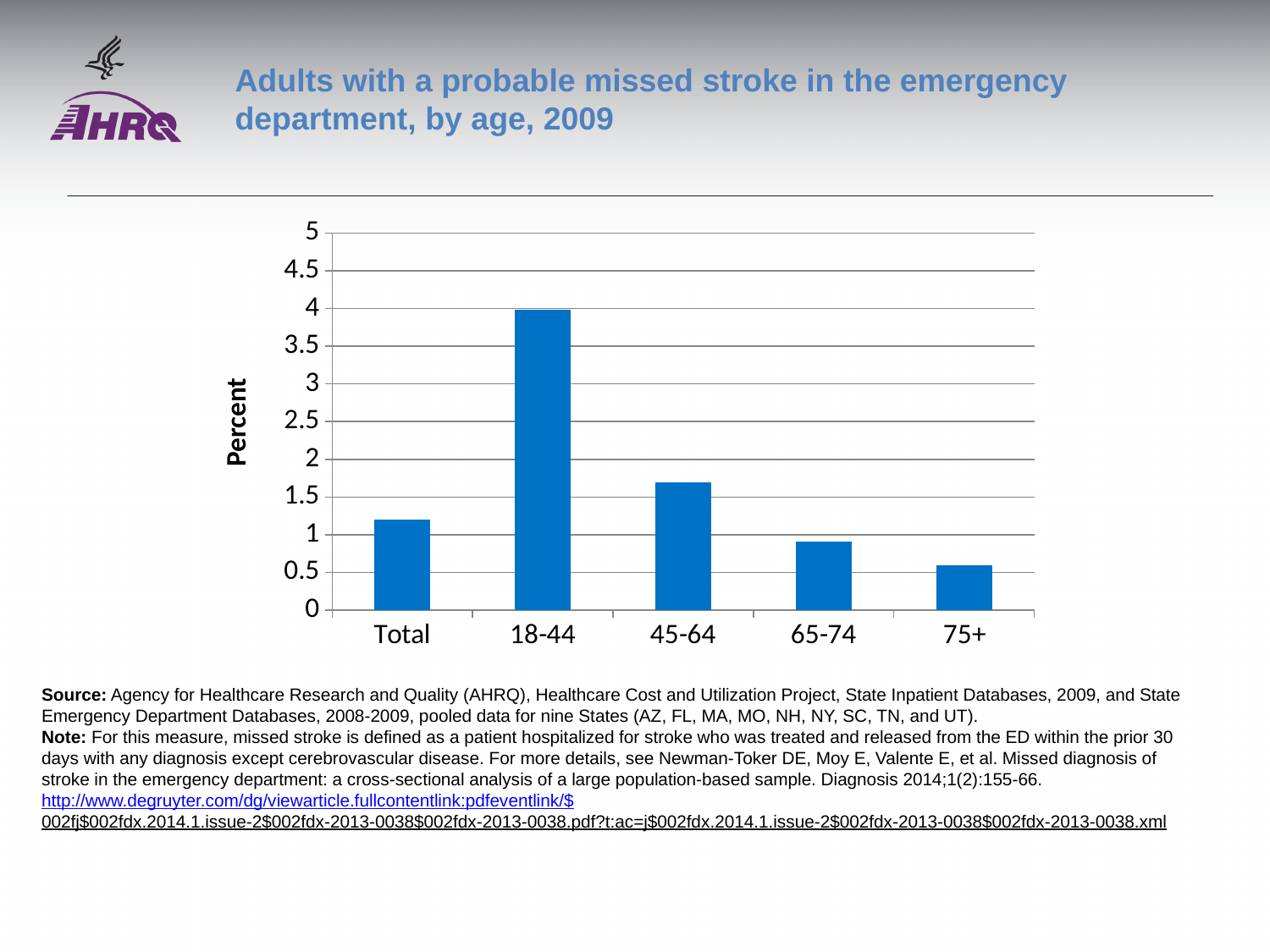

# Adults with a probable missed stroke in the emergency department, by age, 2009

### Chart

| Category |  |
|---|---|
| Total | 1.2 |
| 18-44 | 3.98 |
| 45-64 | 1.7 |
| 65-74 | 0.91 |
| 75+ | 0.59 |
Source: Agency for Healthcare Research and Quality (AHRQ), Healthcare Cost and Utilization Project, State Inpatient Databases, 2009, and State Emergency Department Databases, 2008-2009, pooled data for nine States (AZ, FL, MA, MO, NH, NY, SC, TN, and UT).
Note: For this measure, missed stroke is defined as a patient hospitalized for stroke who was treated and released from the ED within the prior 30 days with any diagnosis except cerebrovascular disease. For more details, see Newman-Toker DE, Moy E, Valente E, et al. Missed diagnosis of stroke in the emergency department: a cross-sectional analysis of a large population-based sample. Diagnosis 2014;1(2):155-66. http://www.degruyter.com/dg/viewarticle.fullcontentlink:pdfeventlink/$002fj$002fdx.2014.1.issue-2$002fdx-2013-0038$002fdx-2013-0038.pdf?t:ac=j$002fdx.2014.1.issue-2$002fdx-2013-0038$002fdx-2013-0038.xml